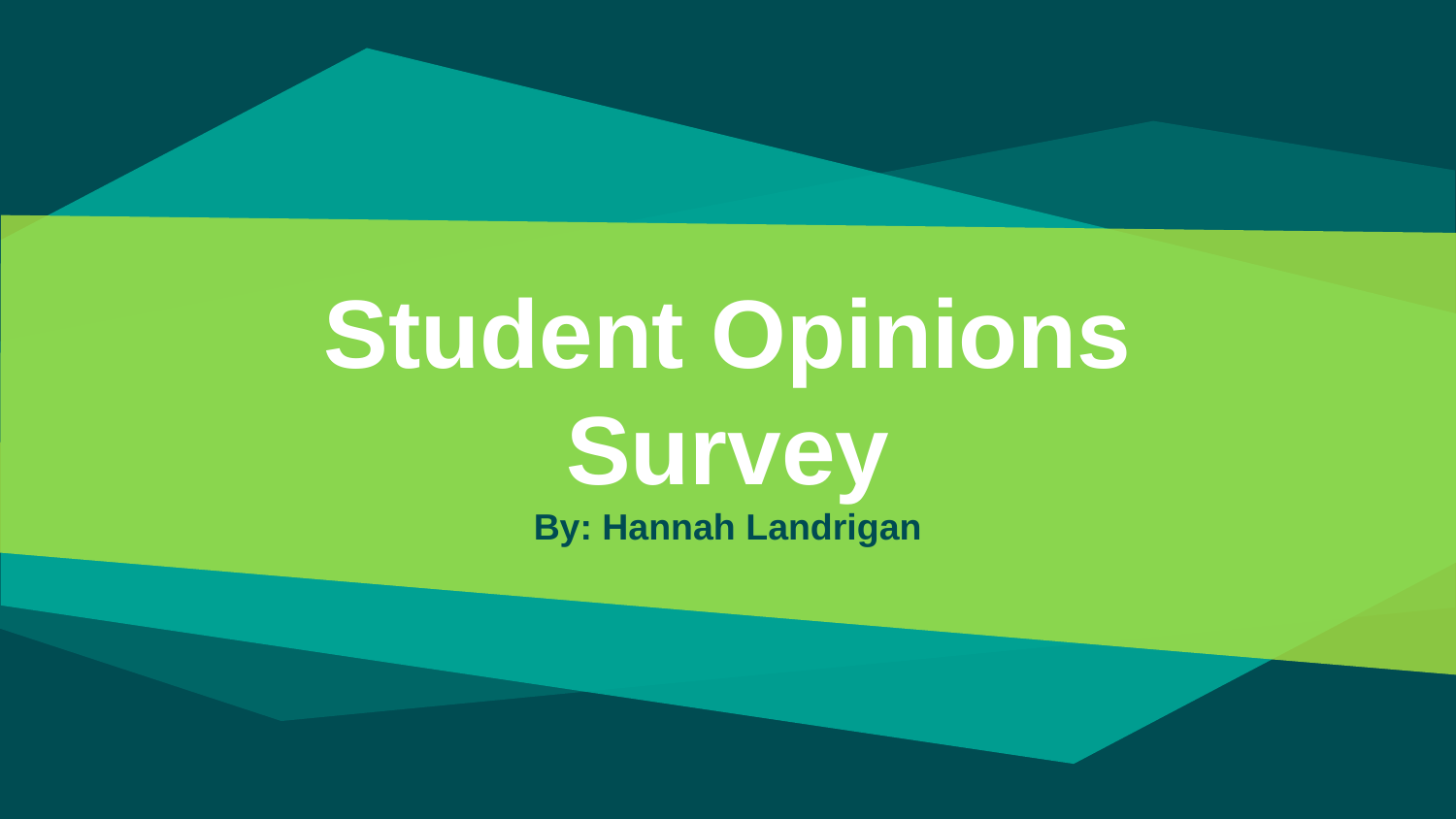

# Student Opinions Survey
By: Hannah Landrigan